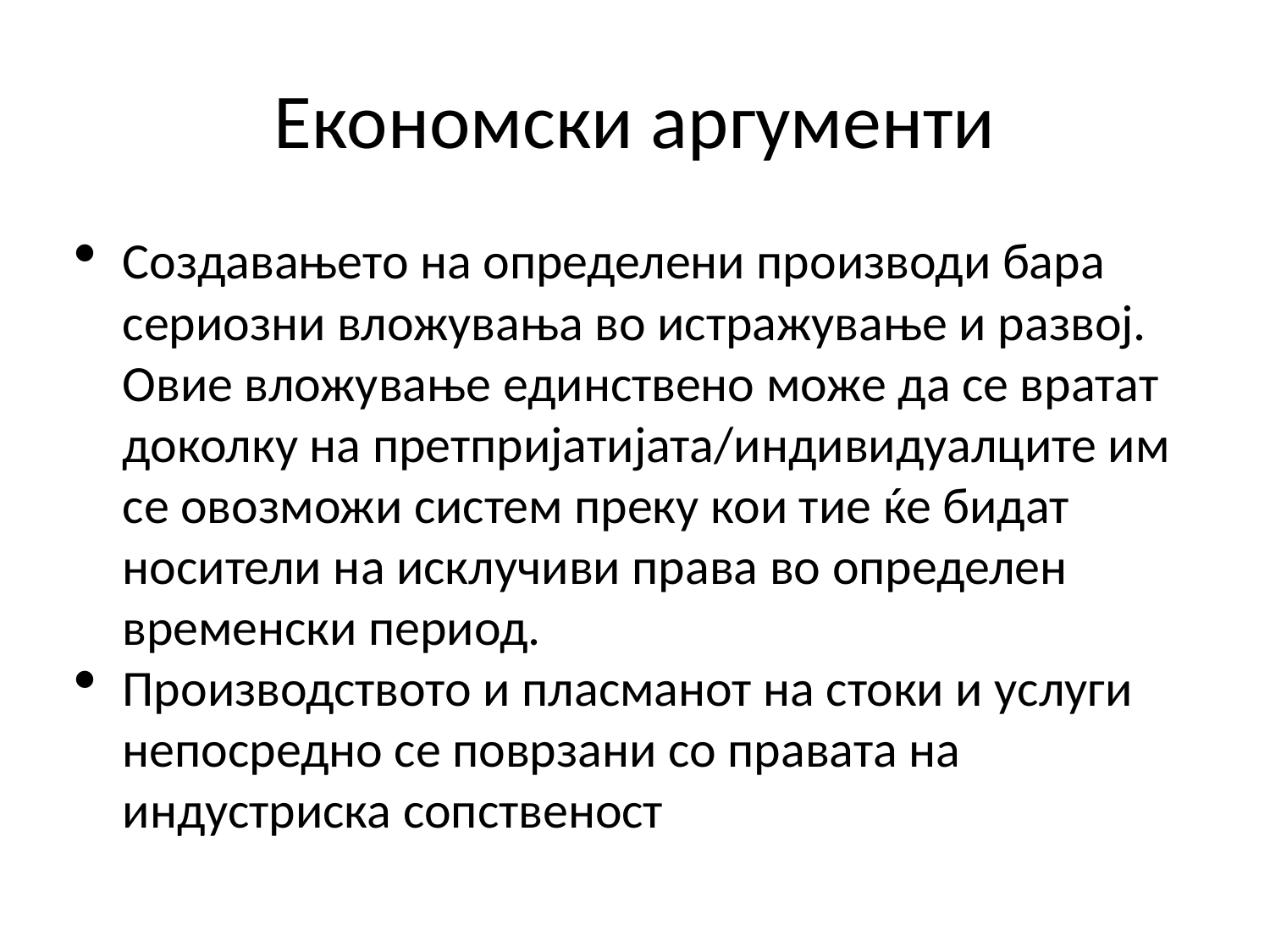

# Економски аргументи
Создавањето на определени производи бара сериозни вложувања во истражување и развој. Овие вложување единствено може да се вратат доколку на претпријатијата/индивидуалците им се овозможи систем преку кои тие ќе бидат носители на исклучиви права во определен временски период.
Производството и пласманот на стоки и услуги непосредно се поврзани со правата на индустриска сопственост